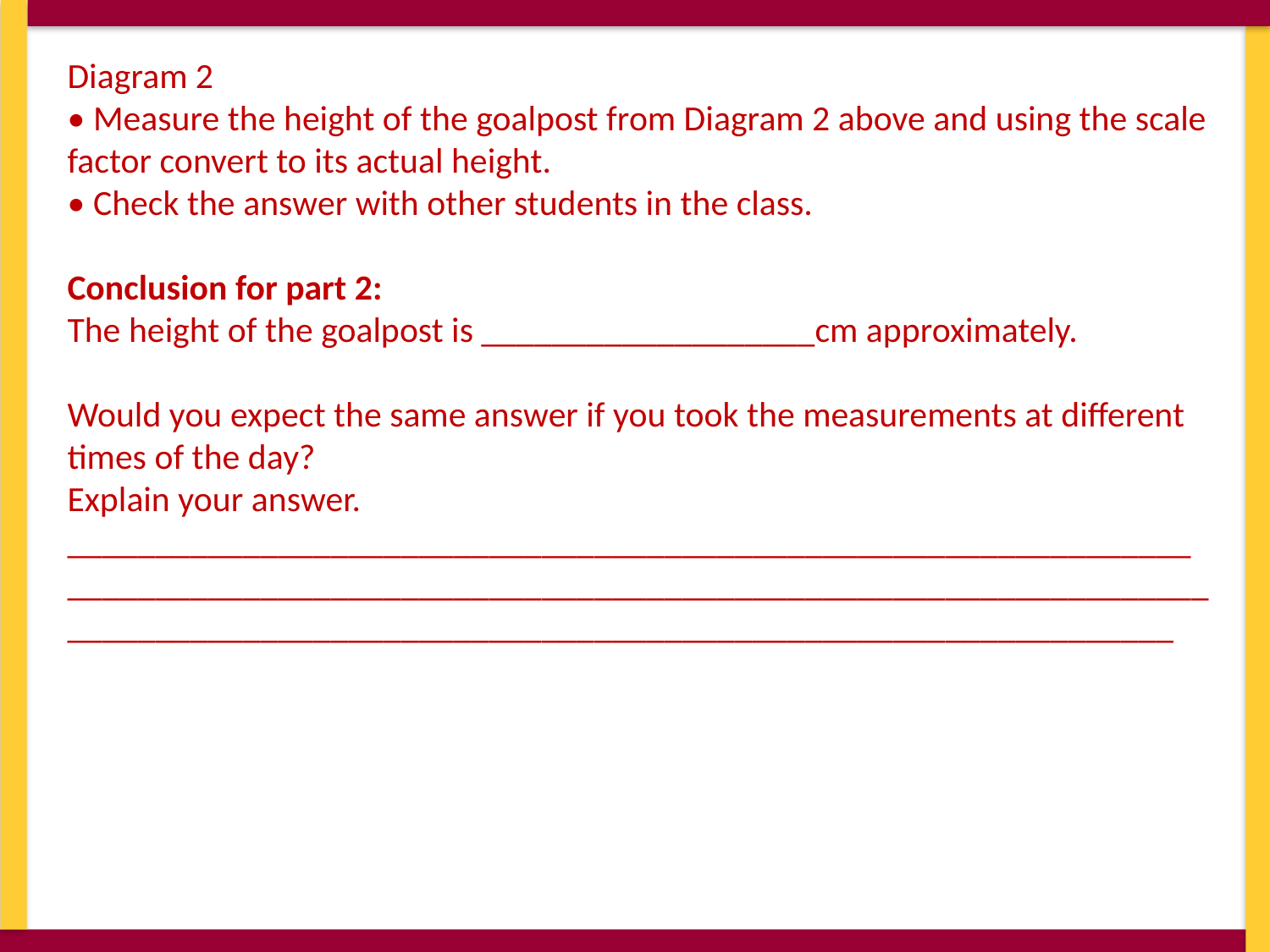

Diagram 2
• Measure the height of the goalpost from Diagram 2 above and using the scale factor convert to its actual height.
• Check the answer with other students in the class.

Conclusion for part 2:
The height of the goalpost is ___________________cm approximately.

Would you expect the same answer if you took the measurements at different times of the day?
Explain your answer. ________________________________________________________________
________________________________________________________________________________________________________________________________